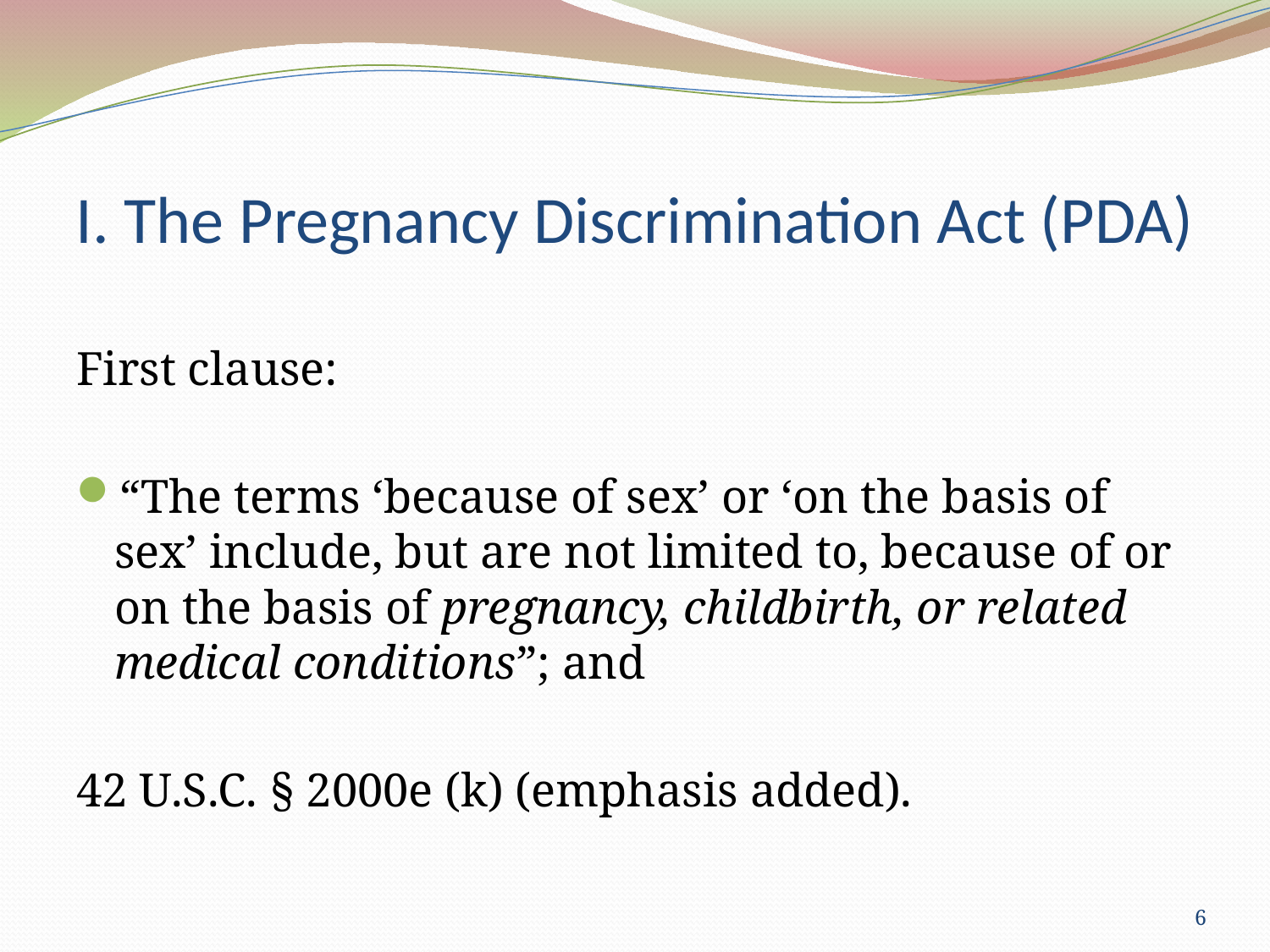

# I. The Pregnancy Discrimination Act (PDA)

First clause:

“The terms ‘because of sex’ or ‘on the basis of sex’ include, but are not limited to, because of or on the basis of pregnancy, childbirth, or related medical conditions”; and

42 U.S.C. § 2000e (k) (emphasis added).

6